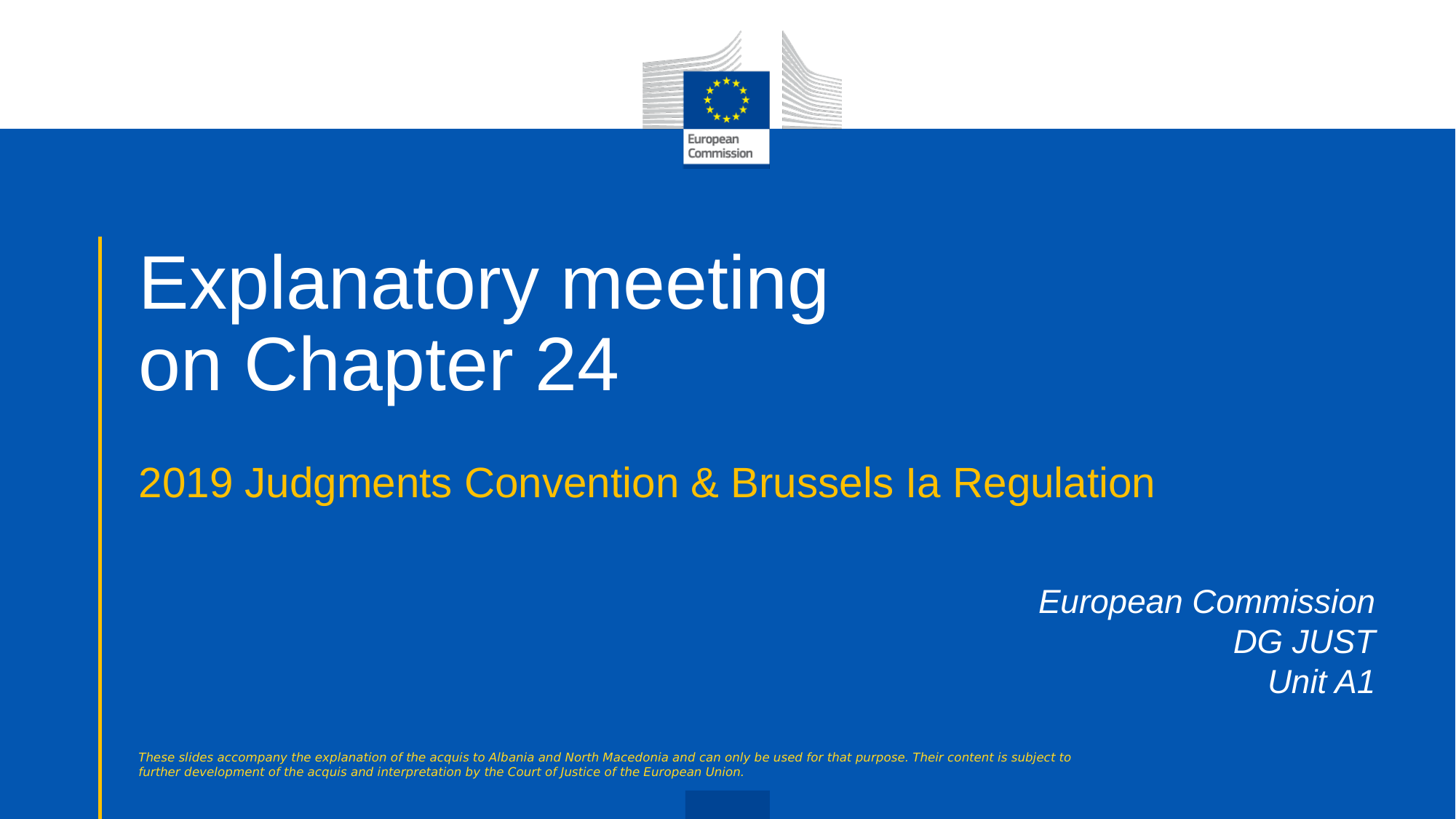

# Explanatory meeting on Chapter 24
2019 Judgments Convention & Brussels Ia Regulation
European Commission
DG JUST
Unit A1